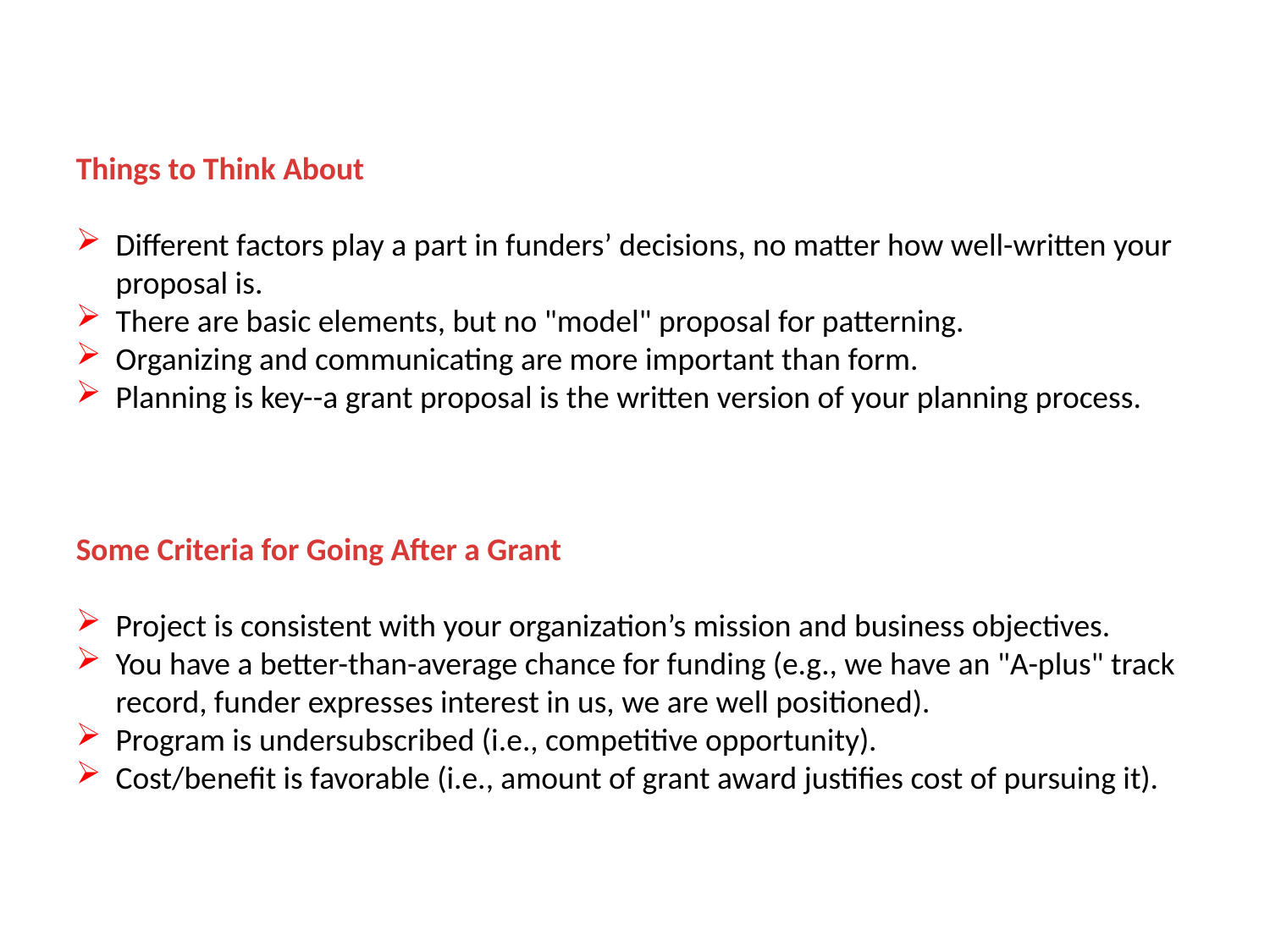

Things to Think About

Different factors play a part in funders’ decisions, no matter how well-written your proposal is.
There are basic elements, but no "model" proposal for patterning.
Organizing and communicating are more important than form.
Planning is key--a grant proposal is the written version of your planning process.

Some Criteria for Going After a Grant

Project is consistent with your organization’s mission and business objectives.
You have a better-than-average chance for funding (e.g., we have an "A-plus" track record, funder expresses interest in us, we are well positioned).
Program is undersubscribed (i.e., competitive opportunity).
Cost/benefit is favorable (i.e., amount of grant award justifies cost of pursuing it).